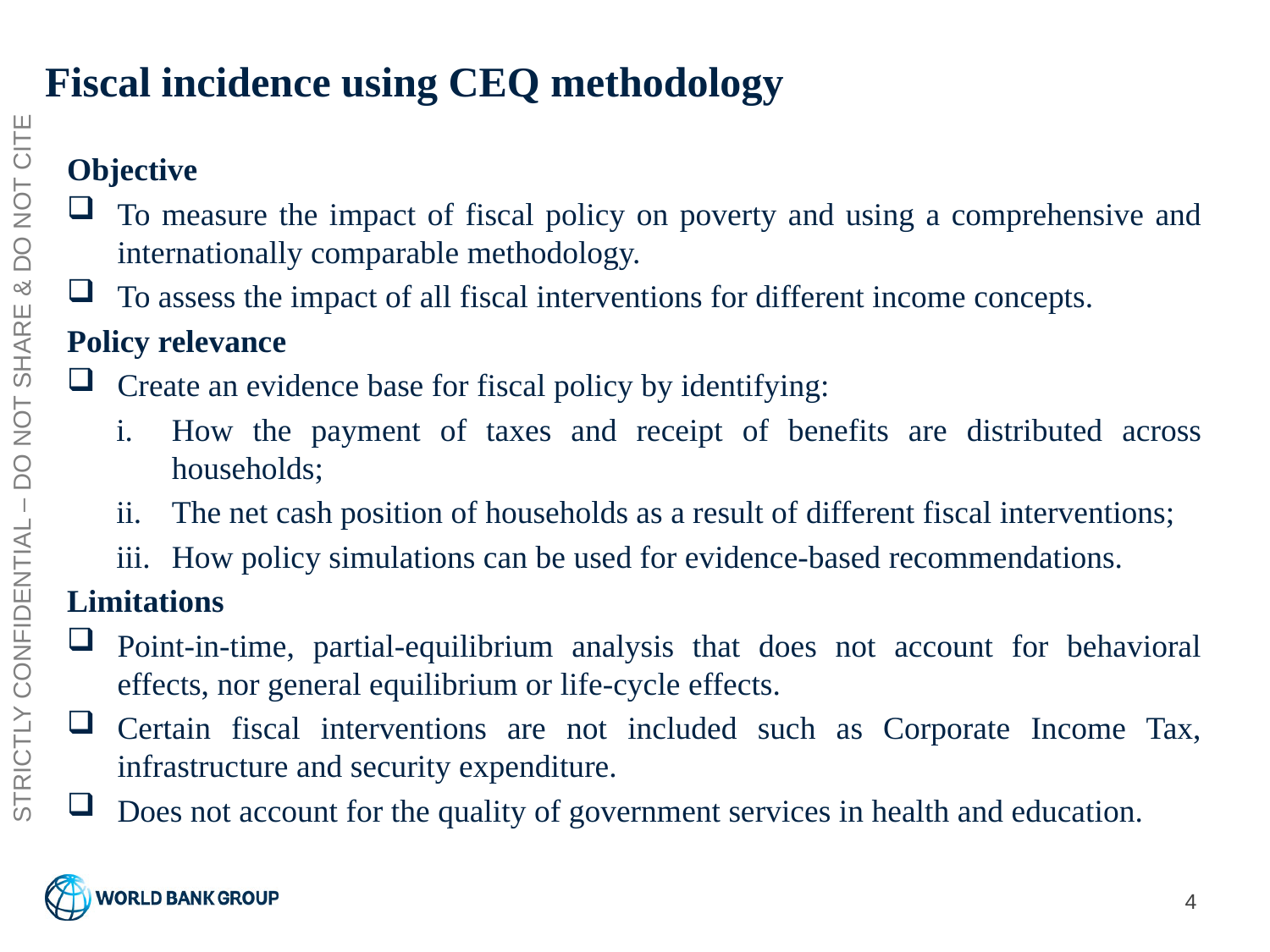

# Fiscal incidence using CEQ methodology
Objective
To measure the impact of fiscal policy on poverty and using a comprehensive and internationally comparable methodology.
To assess the impact of all fiscal interventions for different income concepts.
Policy relevance
Create an evidence base for fiscal policy by identifying:
How the payment of taxes and receipt of benefits are distributed across households;
The net cash position of households as a result of different fiscal interventions;
How policy simulations can be used for evidence-based recommendations.
Limitations
Point-in-time, partial-equilibrium analysis that does not account for behavioral effects, nor general equilibrium or life-cycle effects.
Certain fiscal interventions are not included such as Corporate Income Tax, infrastructure and security expenditure.
Does not account for the quality of government services in health and education.

STRICTLY CONFIDENTIAL – DO NOT SHARE & DO NOT CITE
4